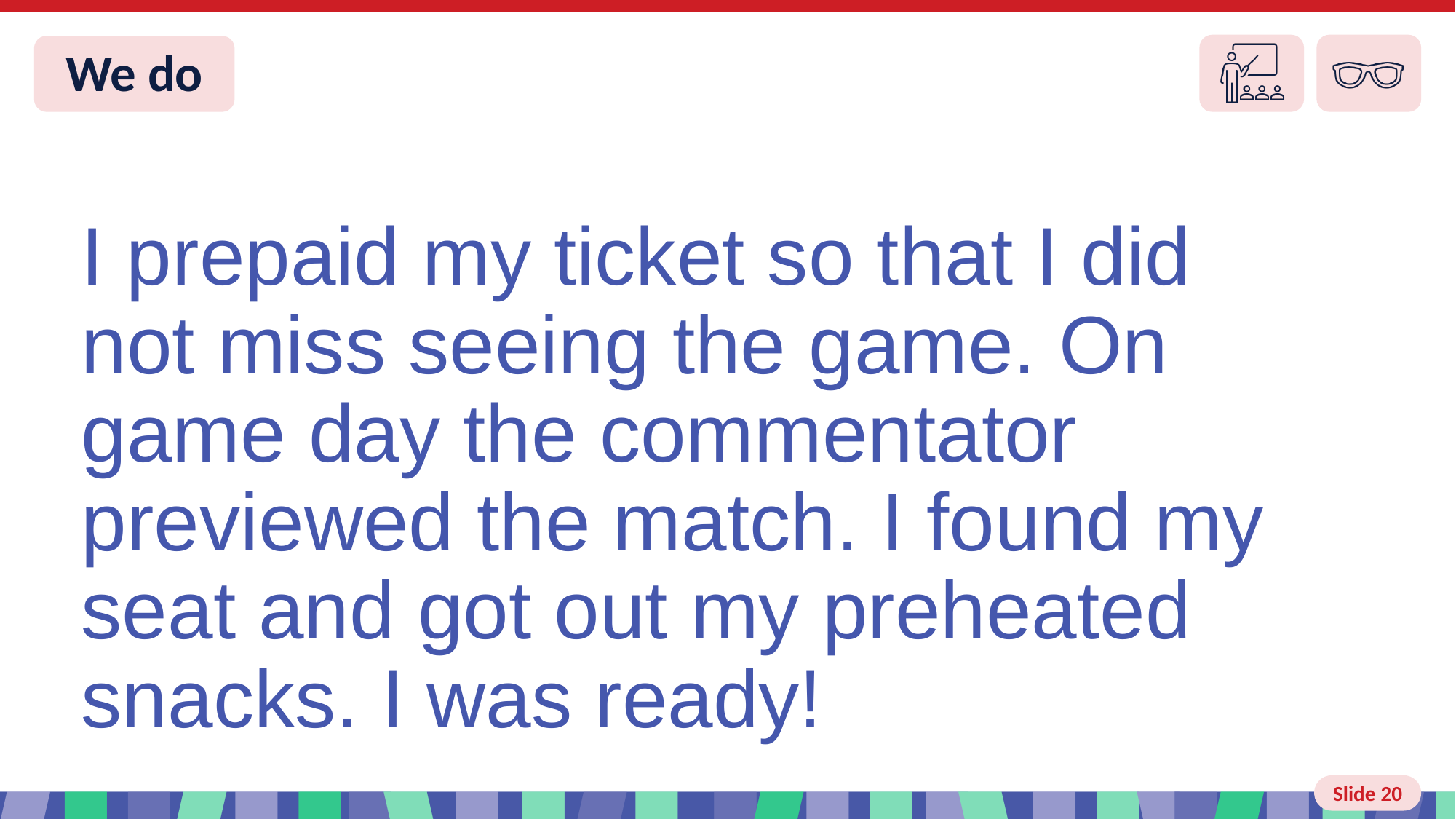

Slide 20 We do
I prepaid my ticket so that I did
not miss seeing the game. On game day the commentator previewed the match. I found my seat and got out my preheated snacks. I was ready!